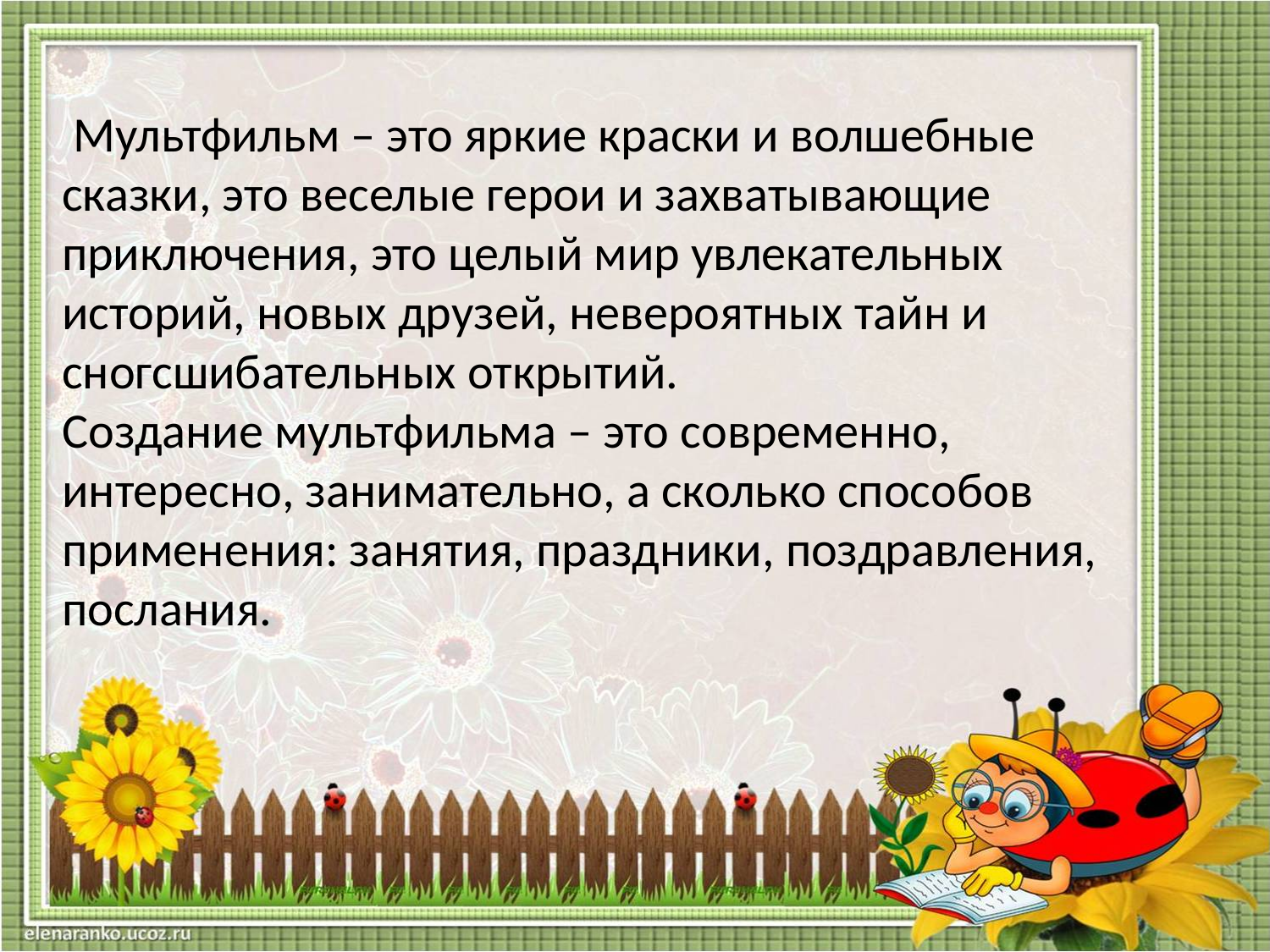

Мультфильм – это яркие краски и волшебные сказки, это веселые герои и захватывающие приключения, это целый мир увлекательных историй, новых друзей, невероятных тайн и сногсшибательных открытий.
Создание мультфильма – это современно, интересно, занимательно, а сколько способов применения: занятия, праздники, поздравления, послания.